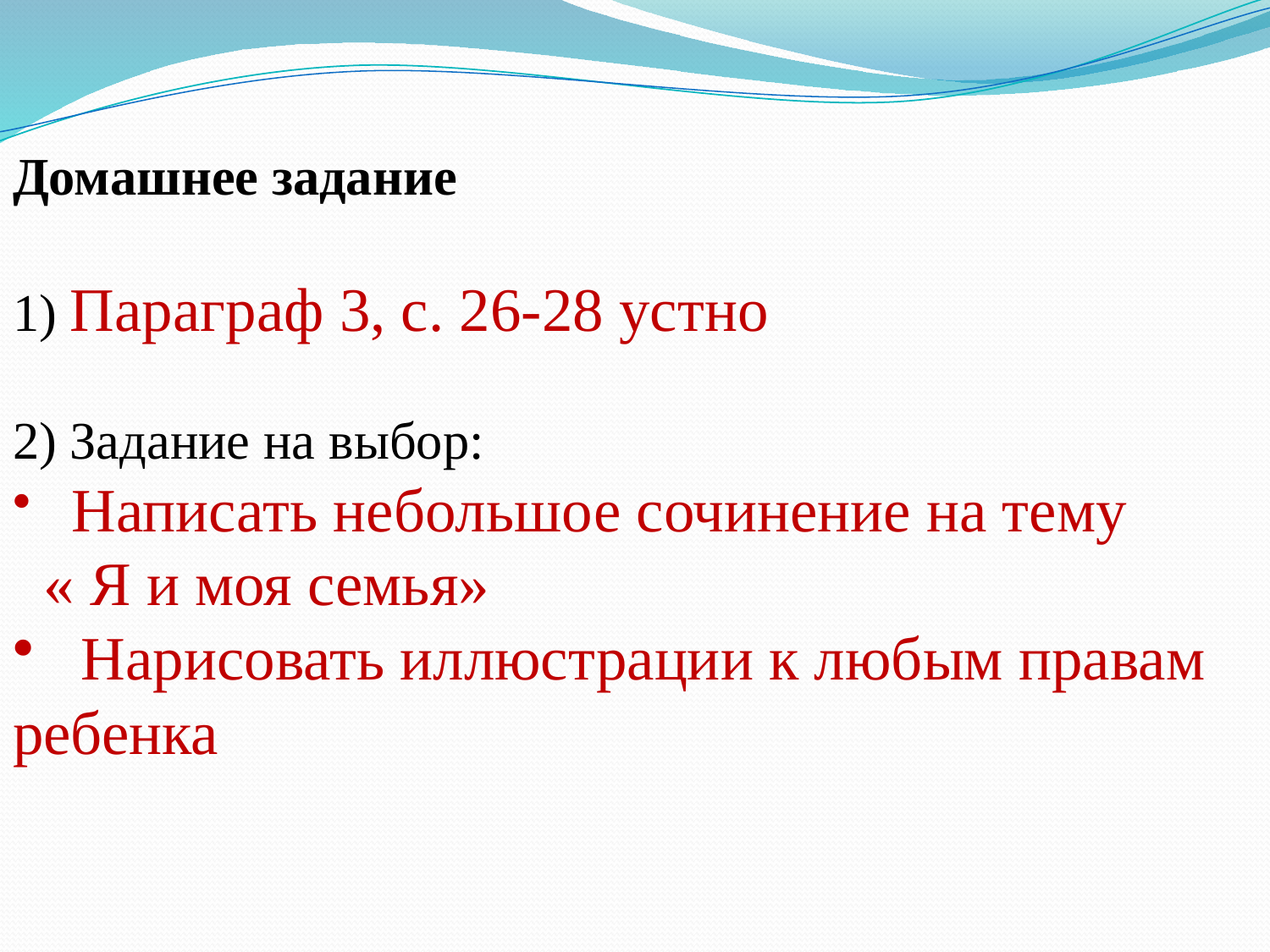

Домашнее задание

1) Параграф 3, с. 26-28 устно

2) Задание на выбор:
   Написать небольшое сочинение на тему
  « Я и моя семья»
   Нарисовать иллюстрации к любым правам ребенка